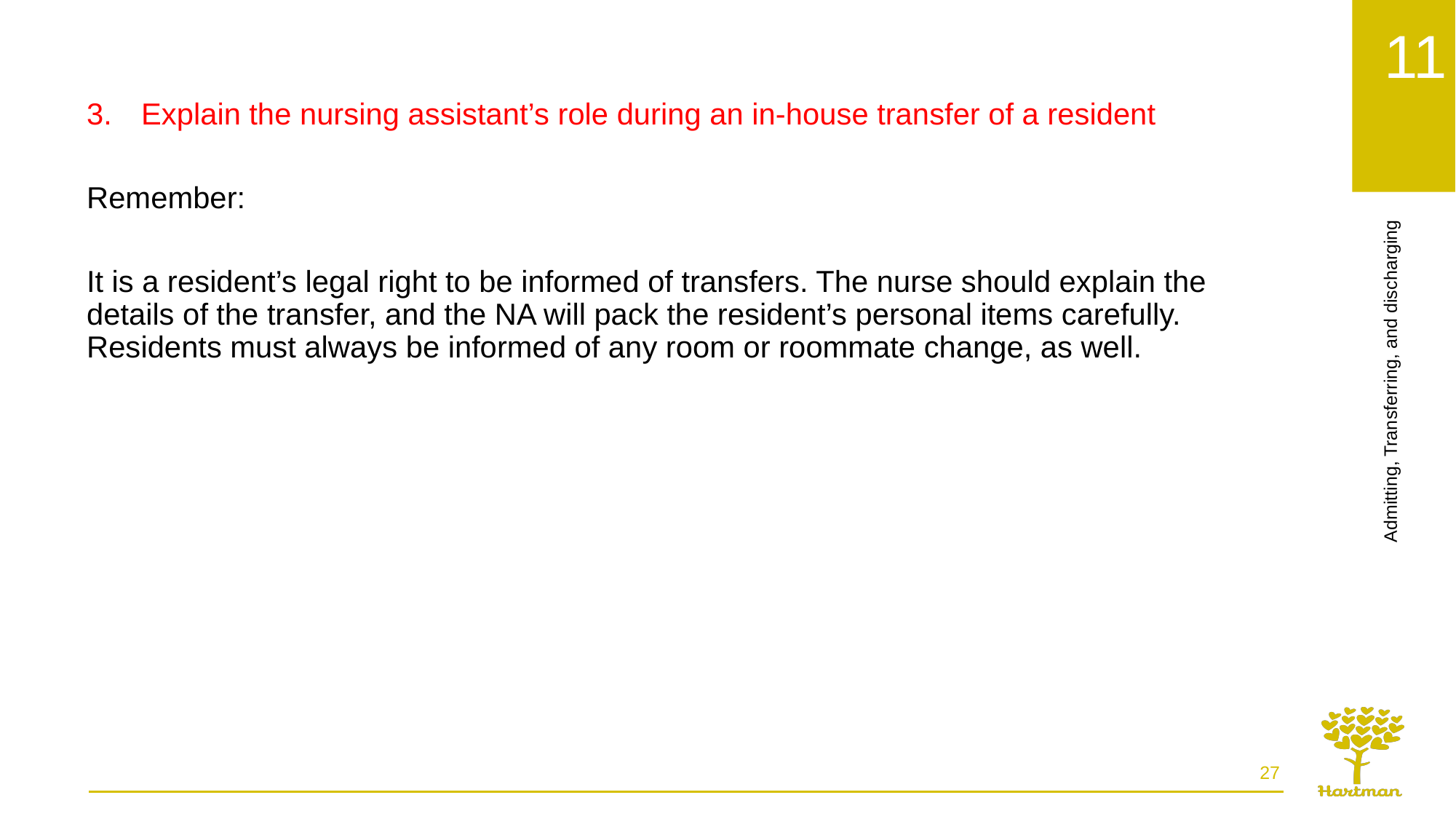

Explain the nursing assistant’s role during an in-house transfer of a resident

Remember:

It is a resident’s legal right to be informed of transfers. The nurse should explain the details of the transfer, and the NA will pack the resident’s personal items carefully. Residents must always be informed of any room or roommate change, as well.

27